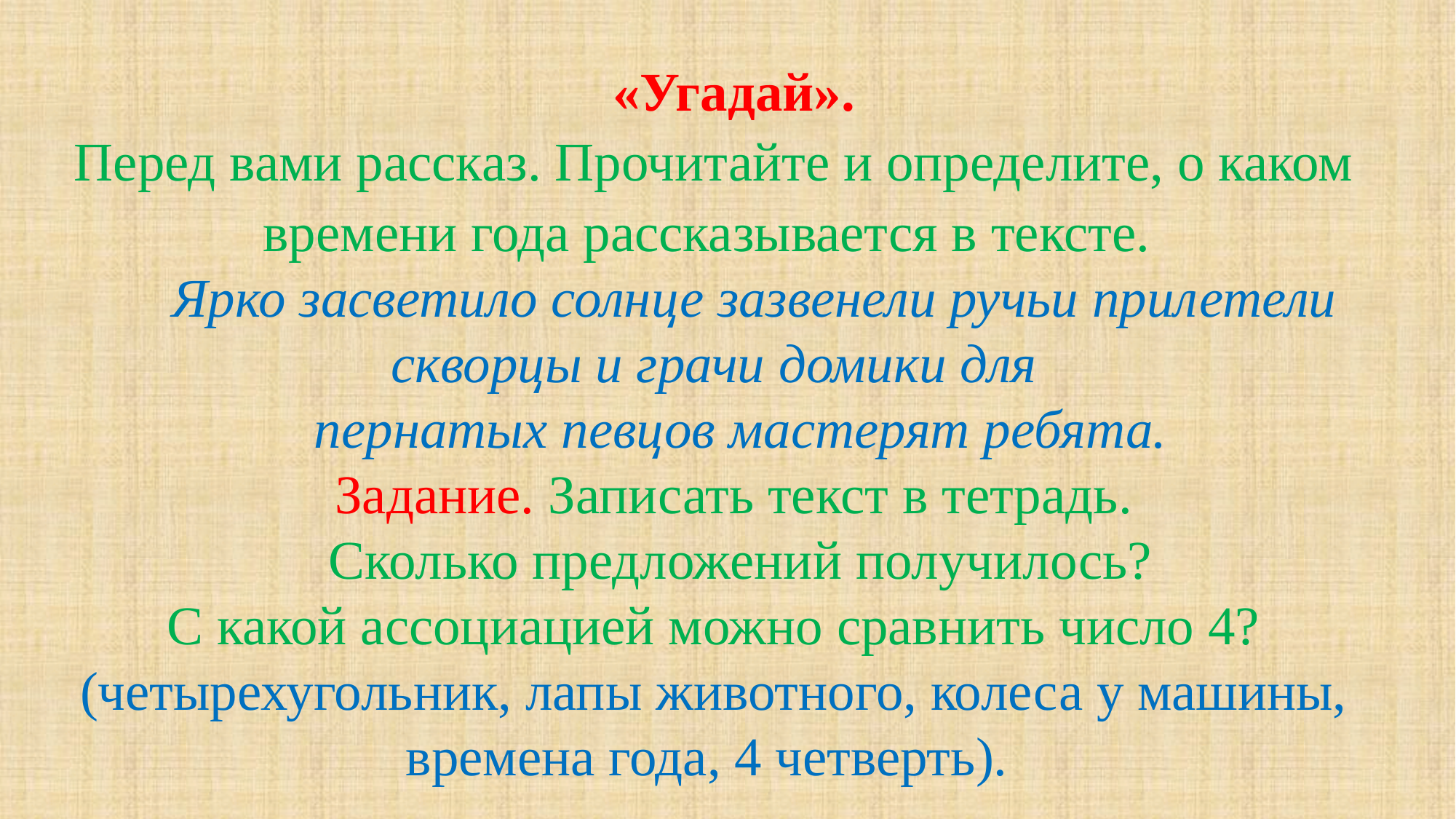

«Угадай». 
Перед вами рассказ. Прочитайте и определите, о каком времени года рассказывается в тексте.
  Ярко засветило солнце зазвенели ручьи прилетели скворцы и грачи домики для
 пернатых певцов мастерят ребята.
Задание. Записать текст в тетрадь.
Сколько предложений получилось?
С какой ассоциацией можно сравнить число 4? (четырехугольник, лапы животного, колеса у машины, времена года, 4 четверть).